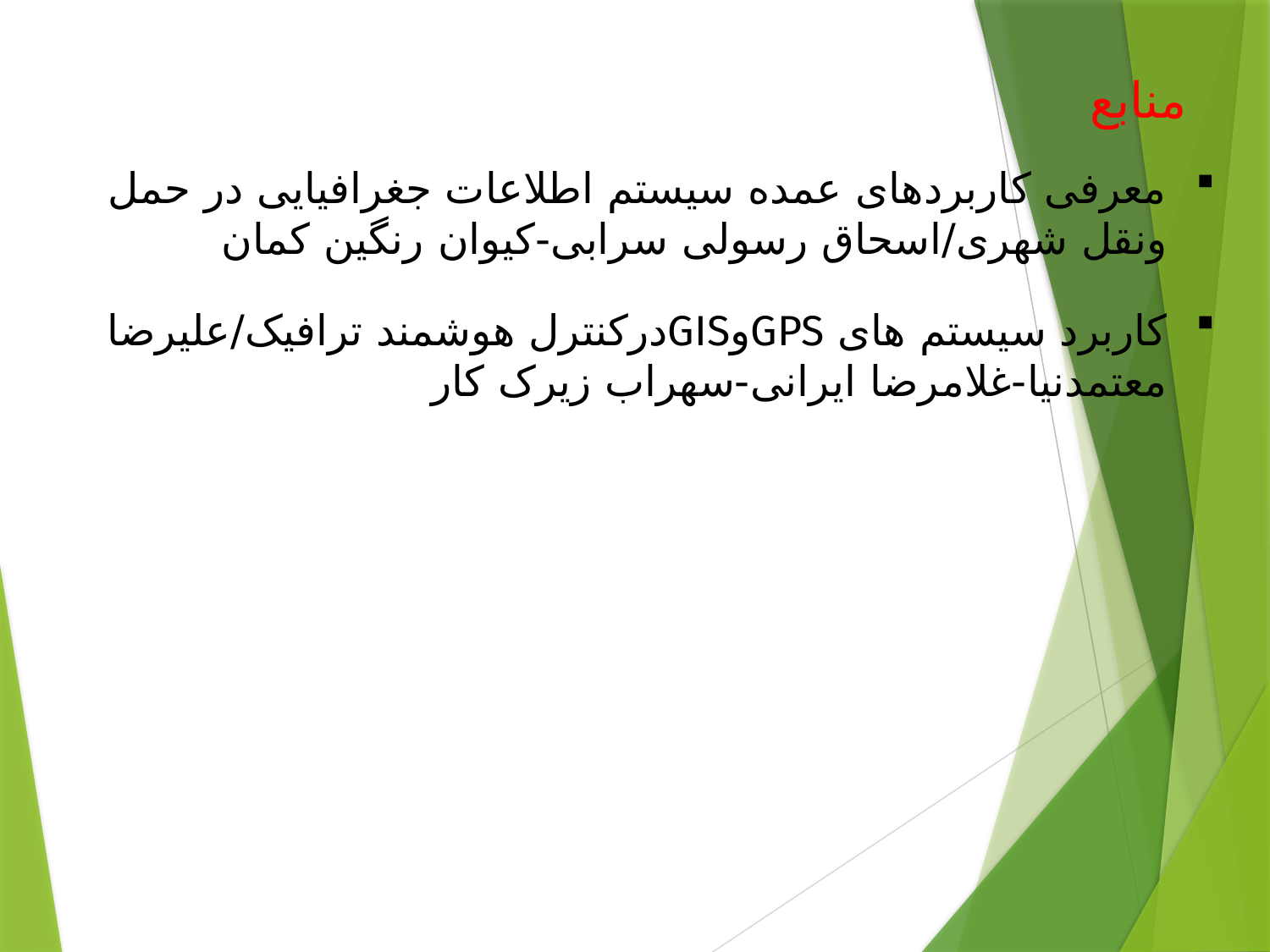

# منابع
معرفی کاربردهای عمده سیستم اطلاعات جغرافیایی در حمل ونقل شهری/اسحاق رسولی سرابی-کیوان رنگین کمان
کاربرد سیستم های GPSوGISدرکنترل هوشمند ترافیک/علیرضا معتمدنیا-غلامرضا ایرانی-سهراب زیرک کار